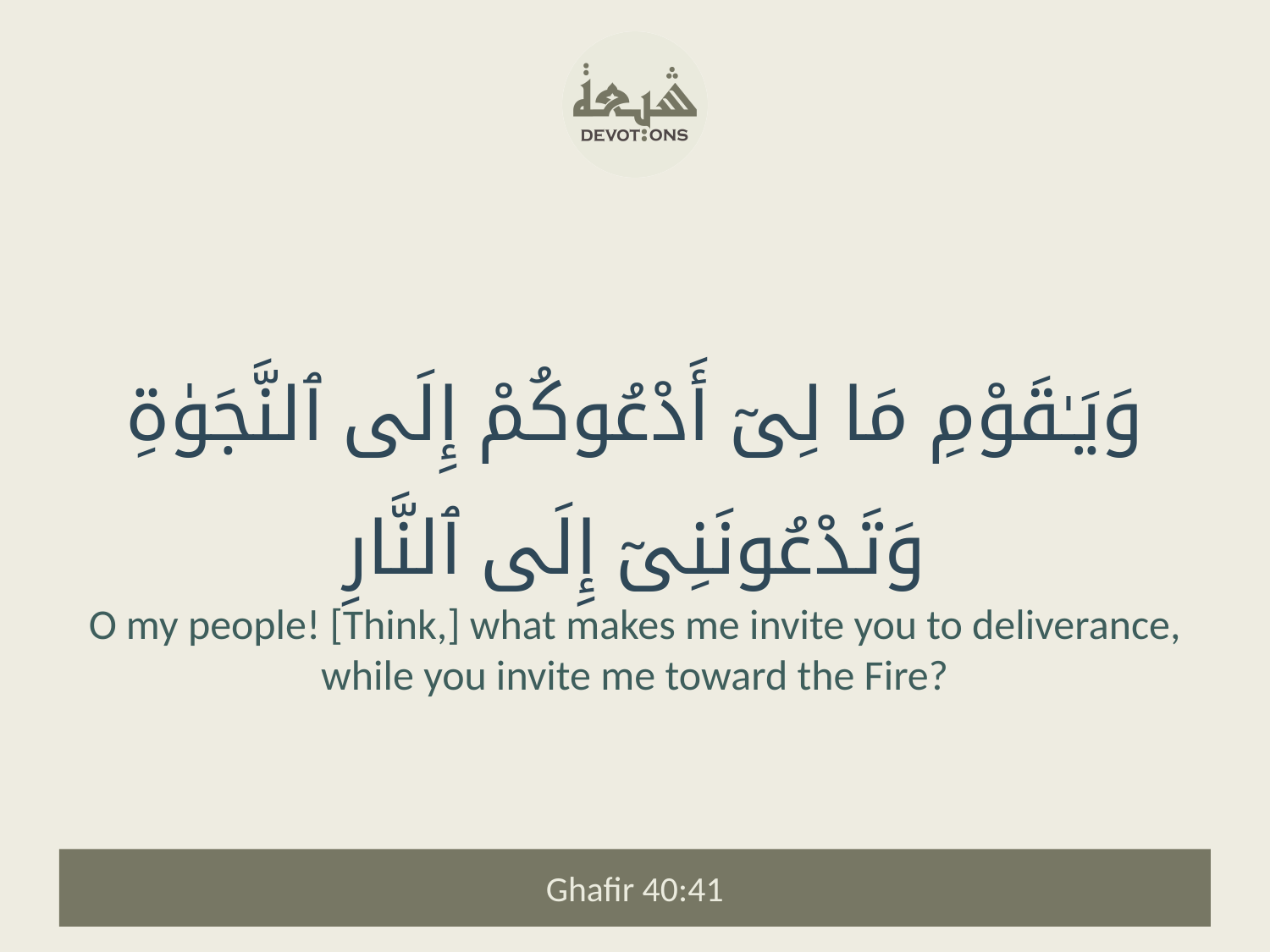

وَيَـٰقَوْمِ مَا لِىٓ أَدْعُوكُمْ إِلَى ٱلنَّجَوٰةِ وَتَدْعُونَنِىٓ إِلَى ٱلنَّارِ
O my people! [Think,] what makes me invite you to deliverance, while you invite me toward the Fire?
Ghafir 40:41